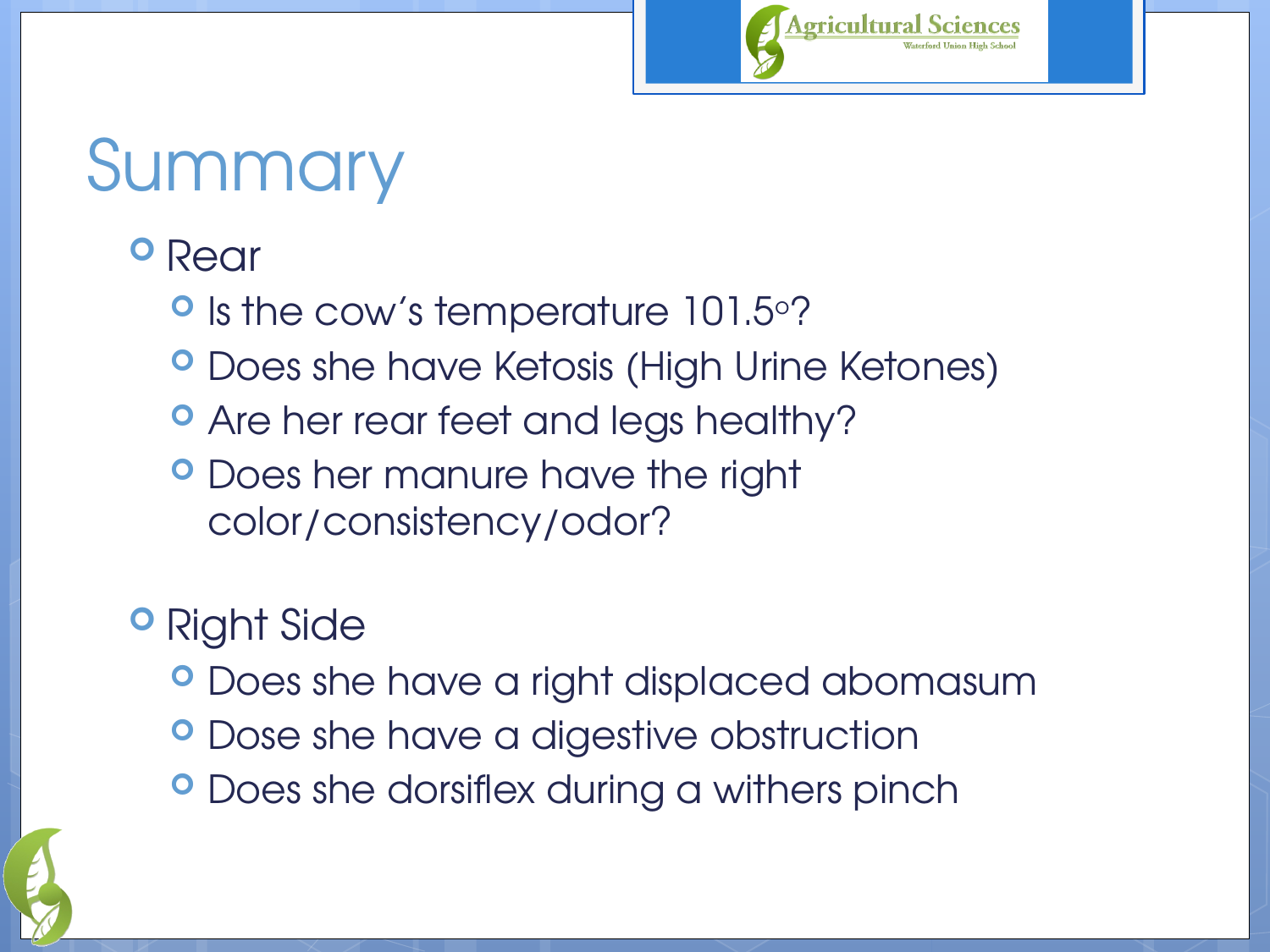

# Summary
Rear
Is the cow’s temperature 101.5o?
Does she have Ketosis (High Urine Ketones)
Are her rear feet and legs healthy?
Does her manure have the right color/consistency/odor?
Right Side
Does she have a right displaced abomasum
Dose she have a digestive obstruction
Does she dorsiflex during a withers pinch